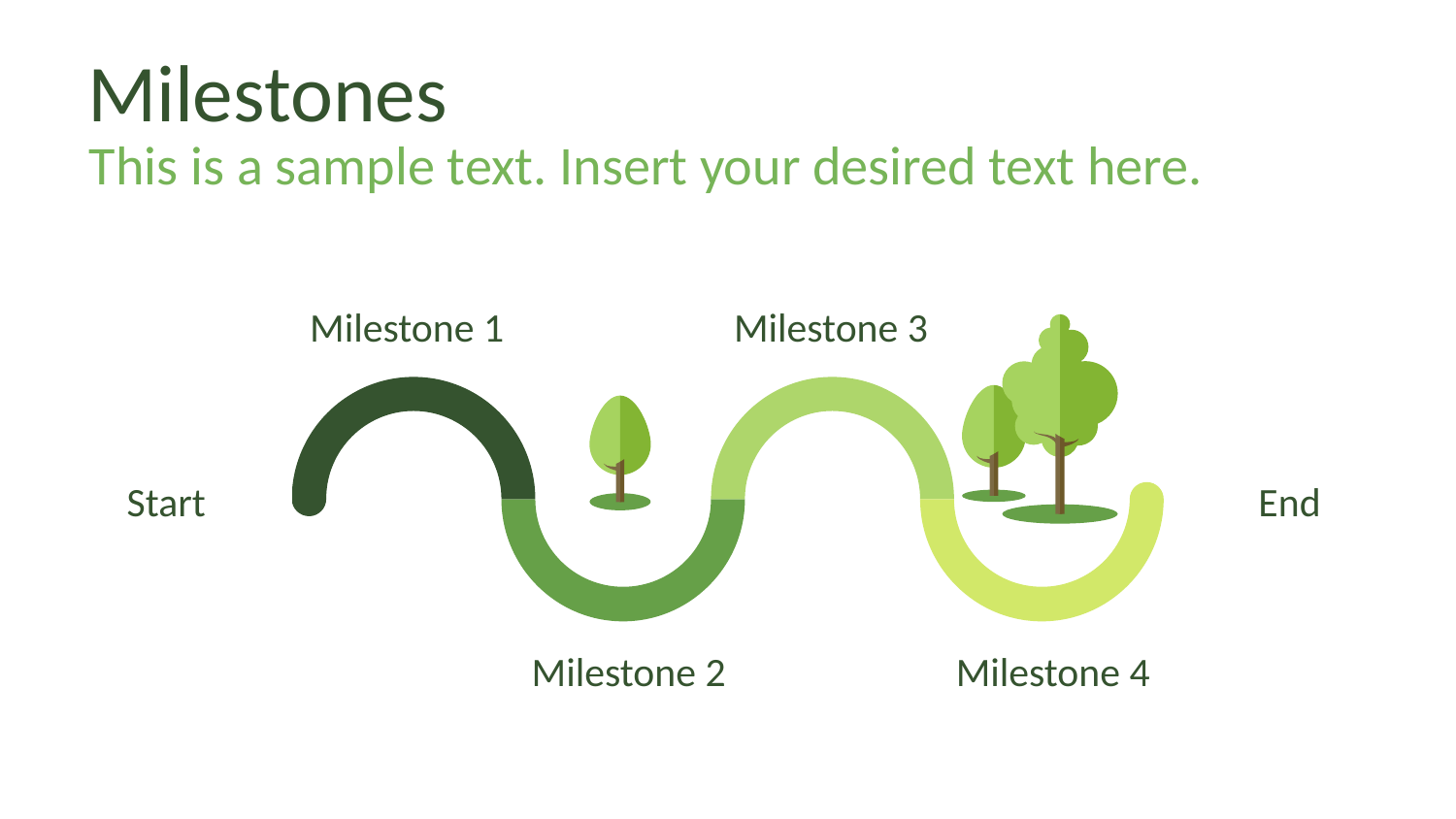

# Milestones
This is a sample text. Insert your desired text here.
Milestone 1
Milestone 3
Start
End
Milestone 2
Milestone 4